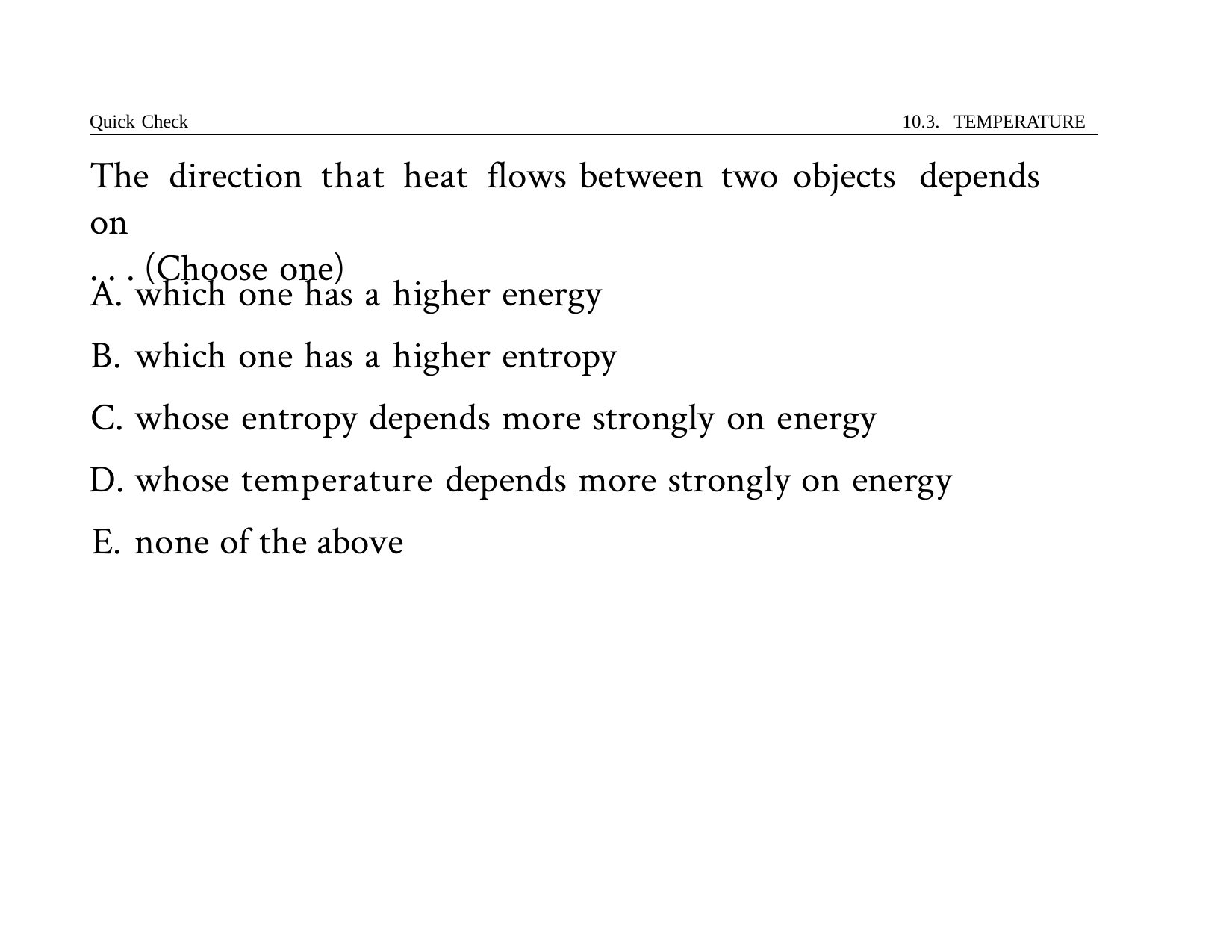

Quick Check	10.3.  TEMPERATURE

# The	direction	that	heat	flows	between	two	objects	depends	on
. . . (Choose one)
which one has a higher energy
which one has a higher entropy
whose entropy depends more strongly on energy
whose temperature depends more strongly on energy
none of the above